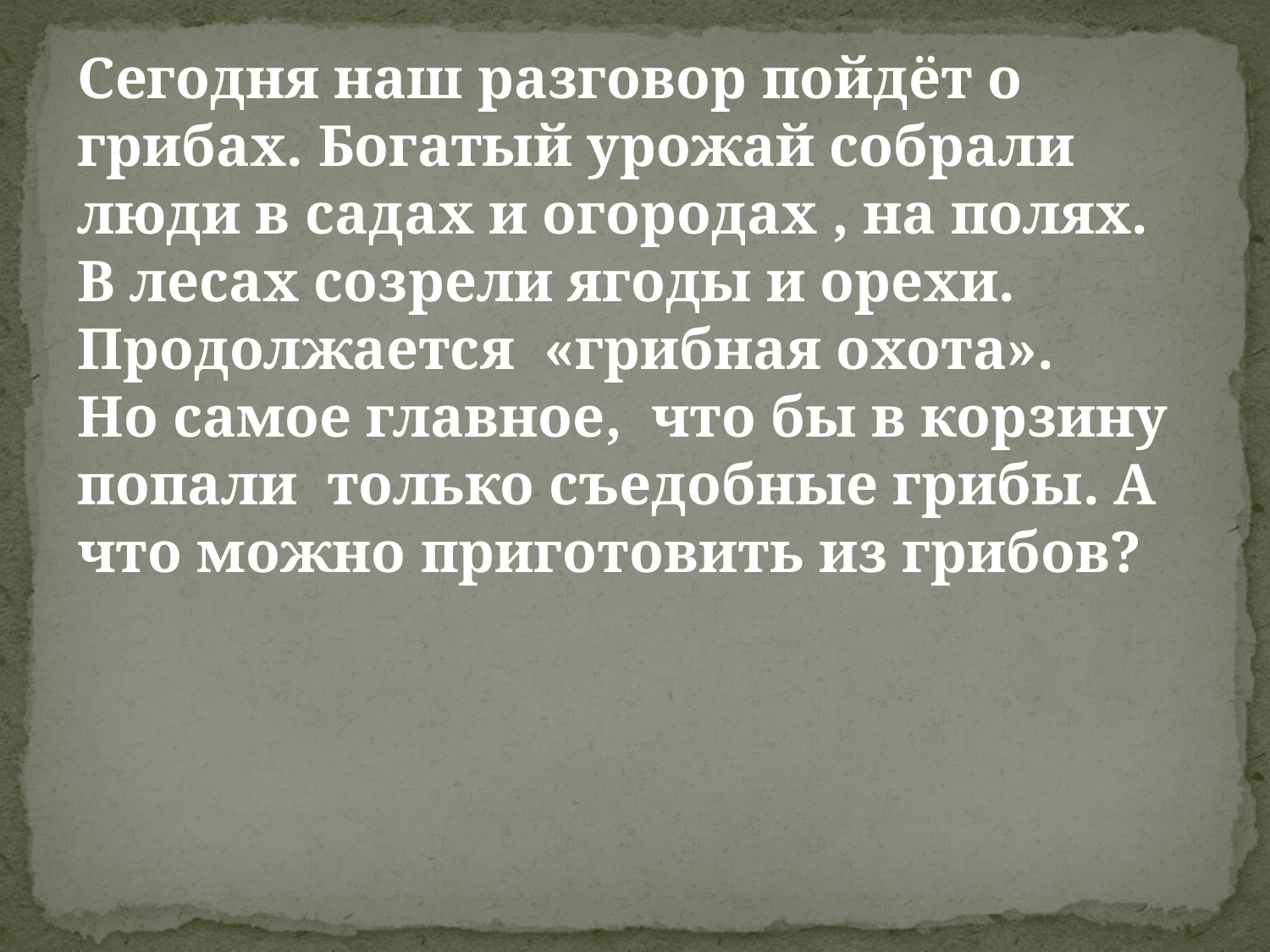

Сегодня наш разговор пойдёт о грибах. Богатый урожай собрали   люди в садах и огородах , на полях. В лесах созрели ягоды и орехи. Продолжается  «грибная охота».
Но самое главное,  что бы в корзину попали  только съедобные грибы. А что можно приготовить из грибов?